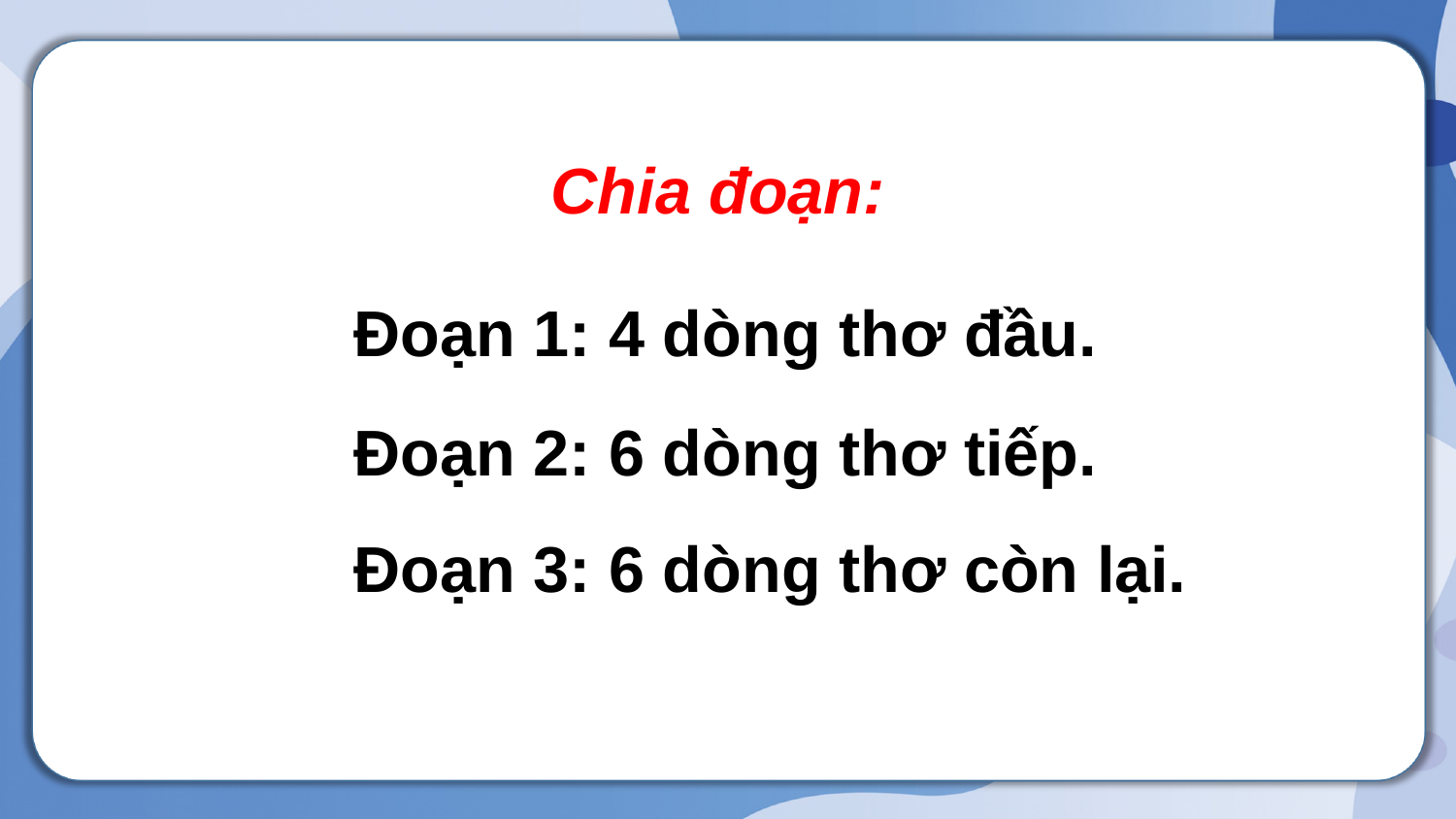

Chia đoạn:
		Đoạn 1: 4 dòng thơ đầu.
		Đoạn 2: 6 dòng thơ tiếp.
		Đoạn 3: 6 dòng thơ còn lại.